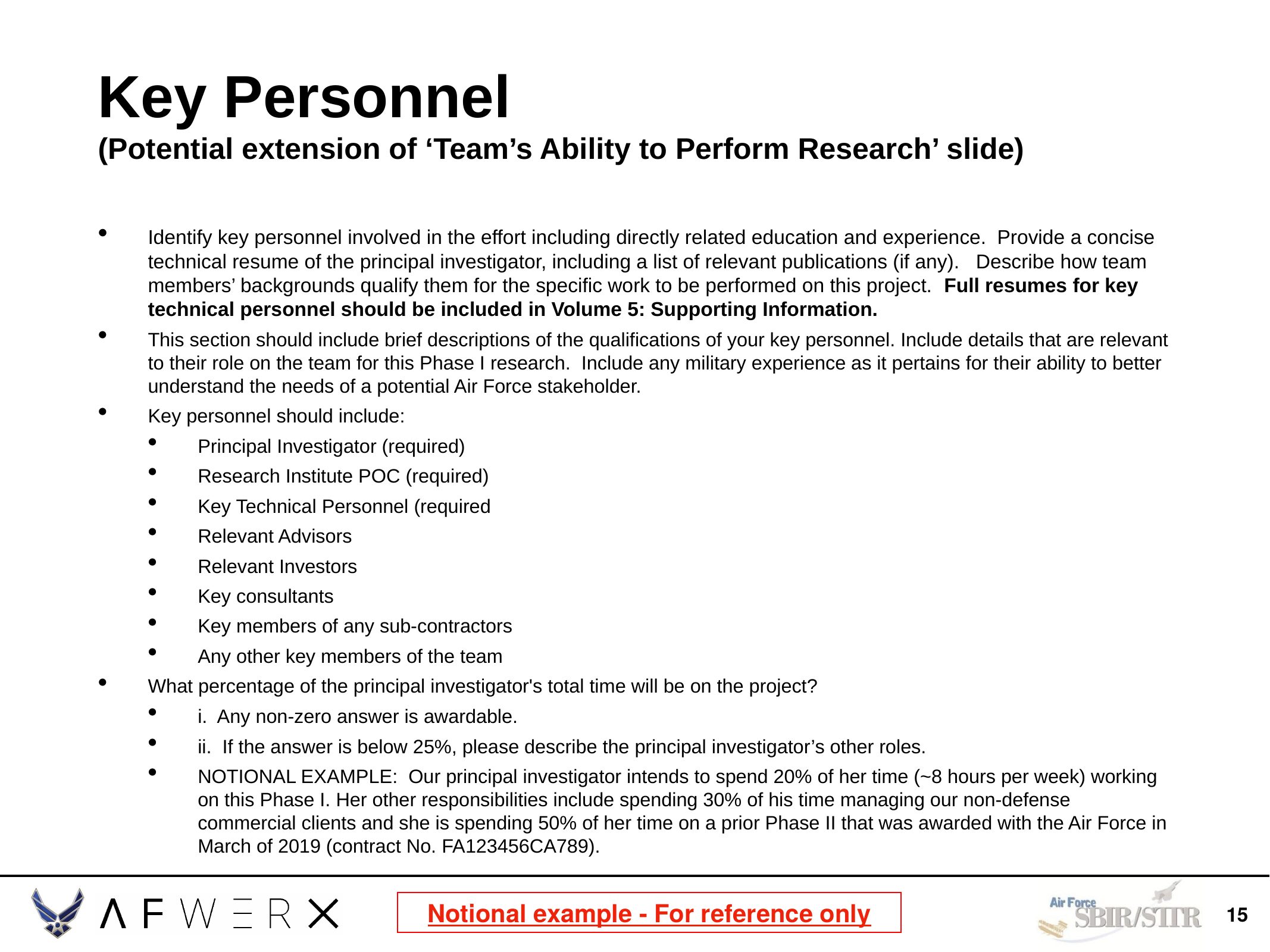

# Key Personnel (Potential extension of ‘Team’s Ability to Perform Research’ slide)
Identify key personnel involved in the effort including directly related education and experience.  Provide a concise technical resume of the principal investigator, including a list of relevant publications (if any).   Describe how team members’ backgrounds qualify them for the specific work to be performed on this project.  Full resumes for key technical personnel should be included in Volume 5: Supporting Information.
This section should include brief descriptions of the qualifications of your key personnel. Include details that are relevant to their role on the team for this Phase I research.  Include any military experience as it pertains for their ability to better understand the needs of a potential Air Force stakeholder.
Key personnel should include:
Principal Investigator (required)
Research Institute POC (required)
Key Technical Personnel (required
Relevant Advisors
Relevant Investors
Key consultants
Key members of any sub-contractors
Any other key members of the team
What percentage of the principal investigator's total time will be on the project?
i.  Any non-zero answer is awardable.
ii.  If the answer is below 25%, please describe the principal investigator’s other roles.
NOTIONAL EXAMPLE:  Our principal investigator intends to spend 20% of her time (~8 hours per week) working on this Phase I. Her other responsibilities include spending 30% of his time managing our non-defense commercial clients and she is spending 50% of her time on a prior Phase II that was awarded with the Air Force in March of 2019 (contract No. FA123456CA789).